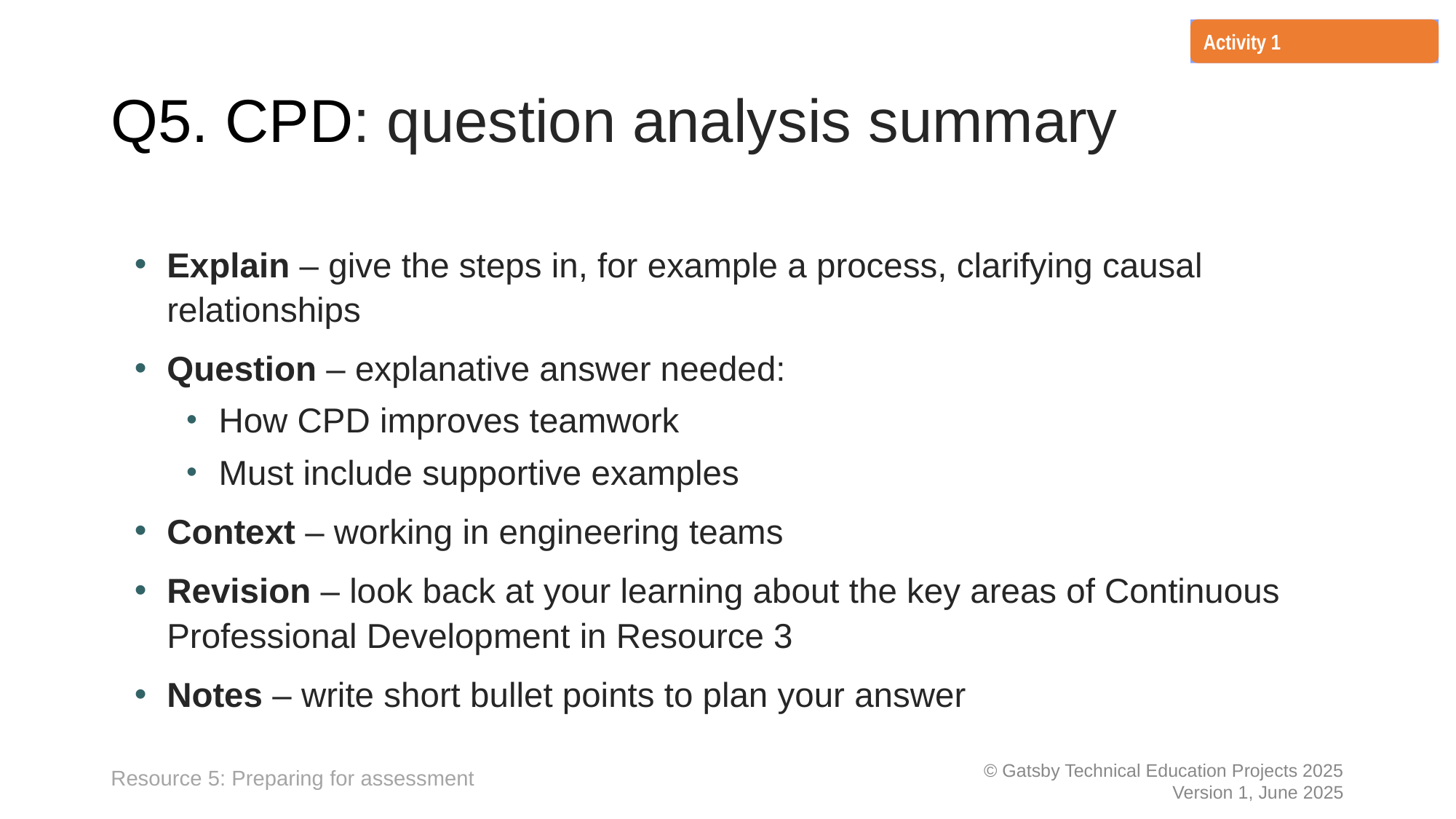

Resources needed:
???
Activity 1
# Q5. CPD: question analysis summary
Explain – give the steps in, for example a process, clarifying causal relationships
Question – explanative answer needed:
How CPD improves teamwork
Must include supportive examples
Context – working in engineering teams
Revision – look back at your learning about the key areas of Continuous Professional Development in Resource 3
Notes – write short bullet points to plan your answer
Resource 5: Preparing for assessment